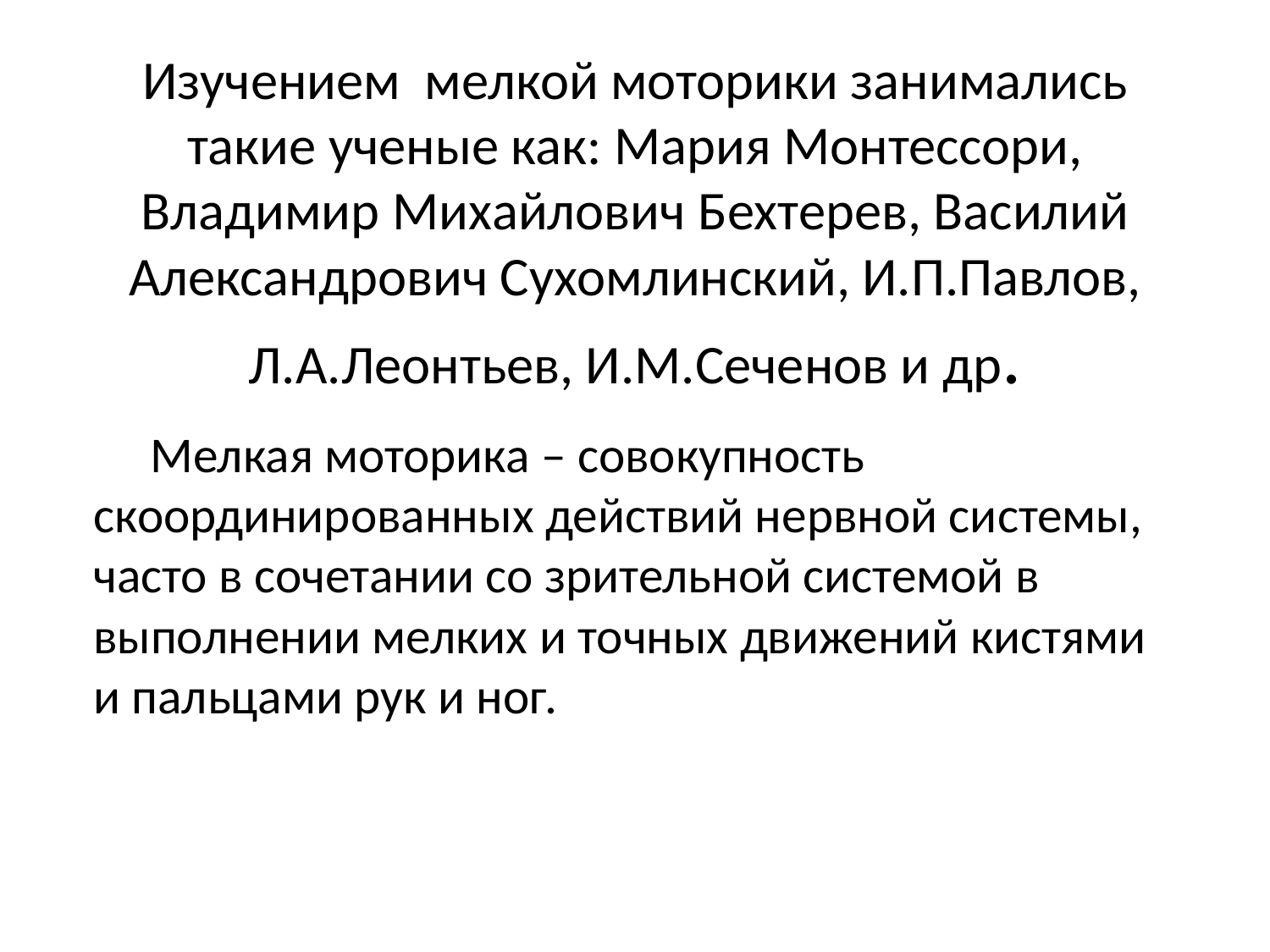

# Изучением  мелкой моторики занимались такие ученые как: Мария Монтессори, Владимир Михайлович Бехтерев, Василий Александрович Сухомлинский, И.П.Павлов, Л.А.Леонтьев, И.М.Сеченов и др.
         Мелкая моторика – совокупность скоординированных действий нервной системы, часто в сочетании со зрительной системой в выполнении мелких и точных движений кистями и пальцами рук и ног.